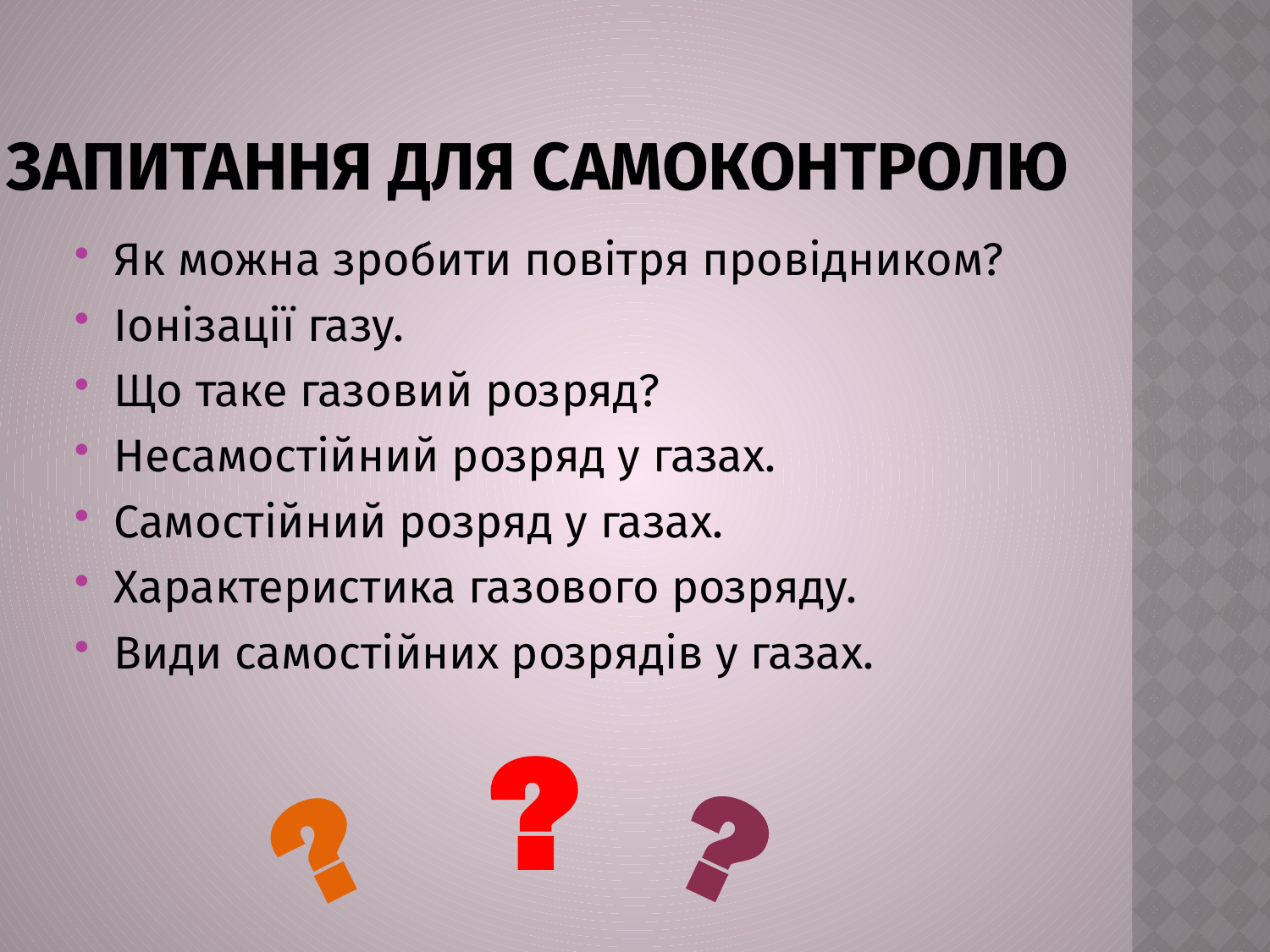

# Запитання для самоконтролю
Як можна зробити повітря провідником?
Іонізації газу.
Що таке газовий розряд?
Несамостійний розряд у газах.
Самостійний розряд у газах.
Характеристика газового розряду.
Види самостійних розрядів у газах.
?
?
?